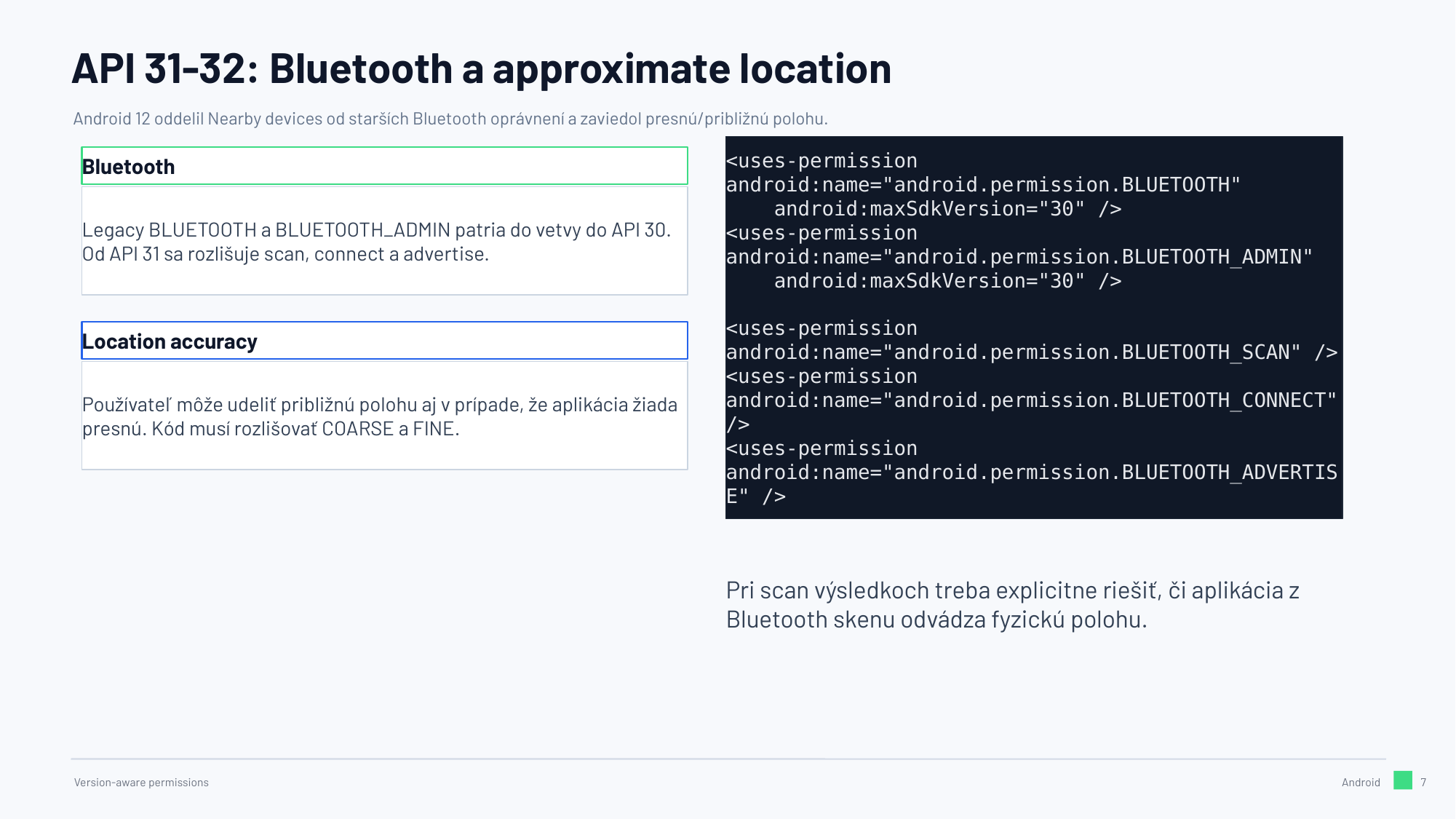

API 31-32: Bluetooth a approximate location
Android 12 oddelil Nearby devices od starších Bluetooth oprávnení a zaviedol presnú/približnú polohu.
<uses-permission android:name="android.permission.BLUETOOTH"
    android:maxSdkVersion="30" />
<uses-permission android:name="android.permission.BLUETOOTH_ADMIN"
    android:maxSdkVersion="30" />

<uses-permission android:name="android.permission.BLUETOOTH_SCAN" />
<uses-permission android:name="android.permission.BLUETOOTH_CONNECT" />
<uses-permission android:name="android.permission.BLUETOOTH_ADVERTISE" />
Bluetooth
Legacy BLUETOOTH a BLUETOOTH_ADMIN patria do vetvy do API 30. Od API 31 sa rozlišuje scan, connect a advertise.
Location accuracy
Používateľ môže udeliť približnú polohu aj v prípade, že aplikácia žiada presnú. Kód musí rozlišovať COARSE a FINE.
Pri scan výsledkoch treba explicitne riešiť, či aplikácia z Bluetooth skenu odvádza fyzickú polohu.
7